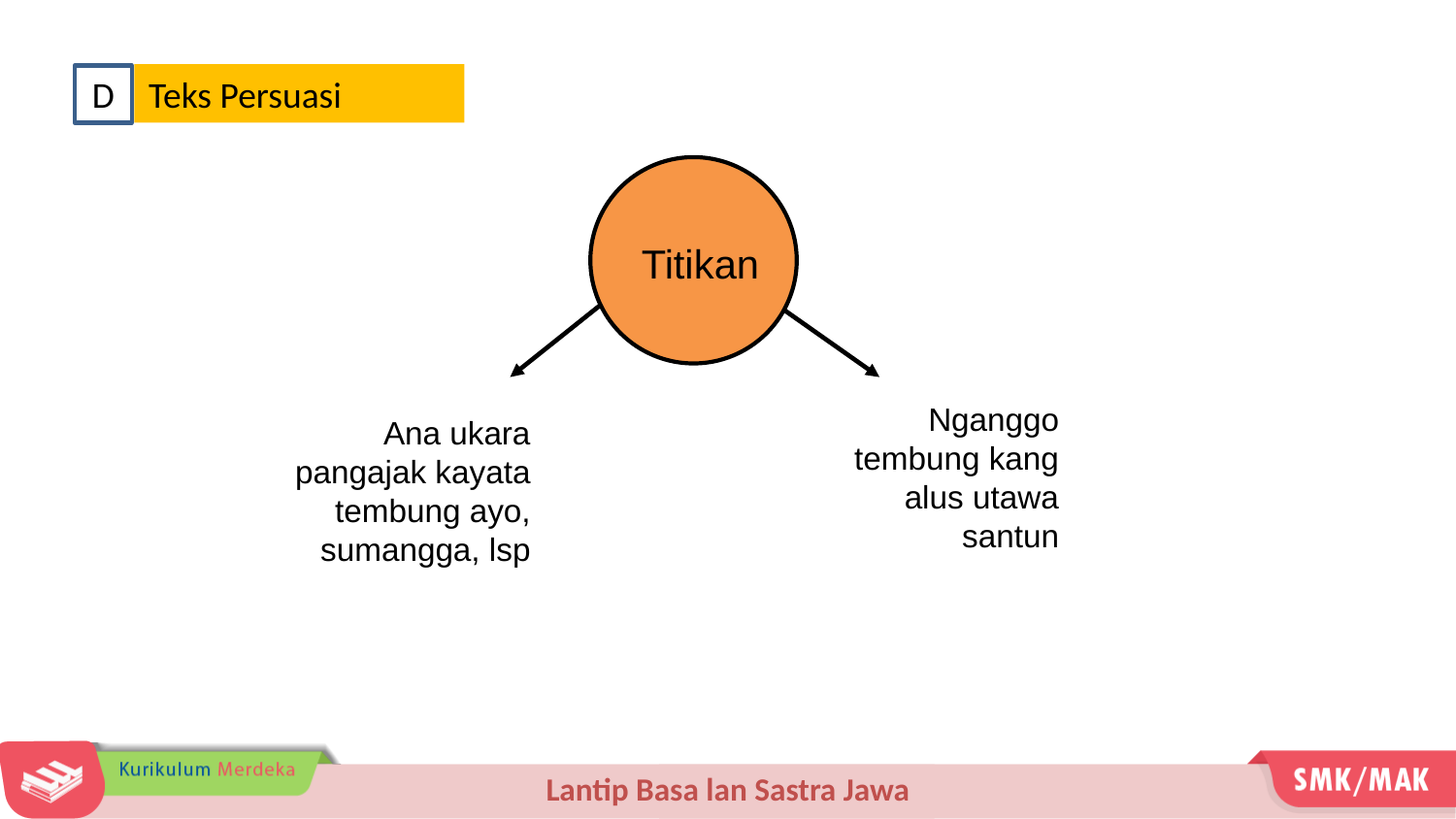

Teks Persuasi
D

Titikan
Nganggo tembung kang alus utawa santun
Ana ukara pangajak kayata tembung ayo, sumangga, lsp